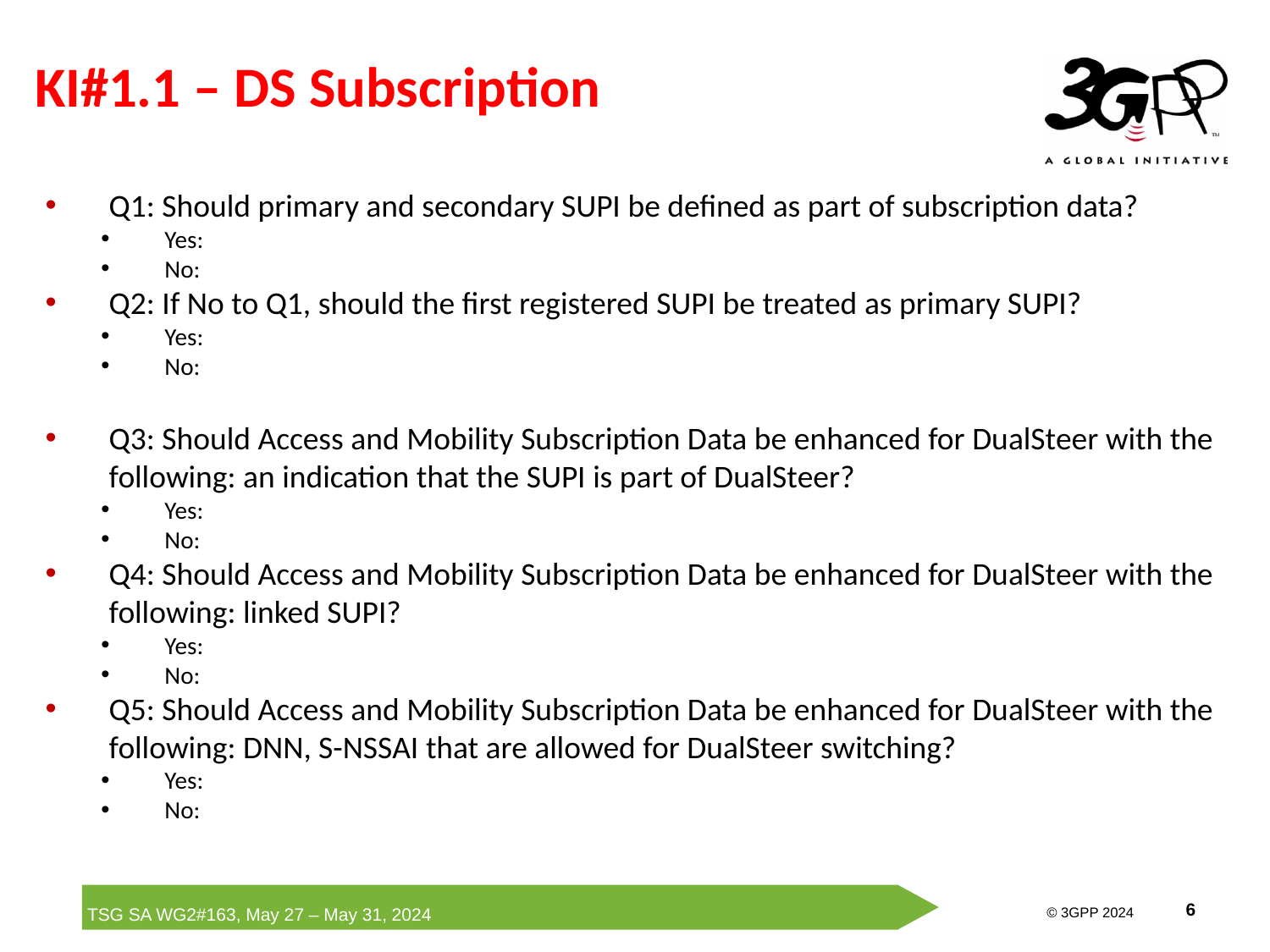

# KI#1.1 – DS Subscription
Q1: Should primary and secondary SUPI be defined as part of subscription data?
Yes:
No:
Q2: If No to Q1, should the first registered SUPI be treated as primary SUPI?
Yes:
No:

Q3: Should Access and Mobility Subscription Data be enhanced for DualSteer with the following: an indication that the SUPI is part of DualSteer?
Yes:
No:
Q4: Should Access and Mobility Subscription Data be enhanced for DualSteer with the following: linked SUPI?
Yes:
No:
Q5: Should Access and Mobility Subscription Data be enhanced for DualSteer with the following: DNN, S-NSSAI that are allowed for DualSteer switching?
Yes:
No: